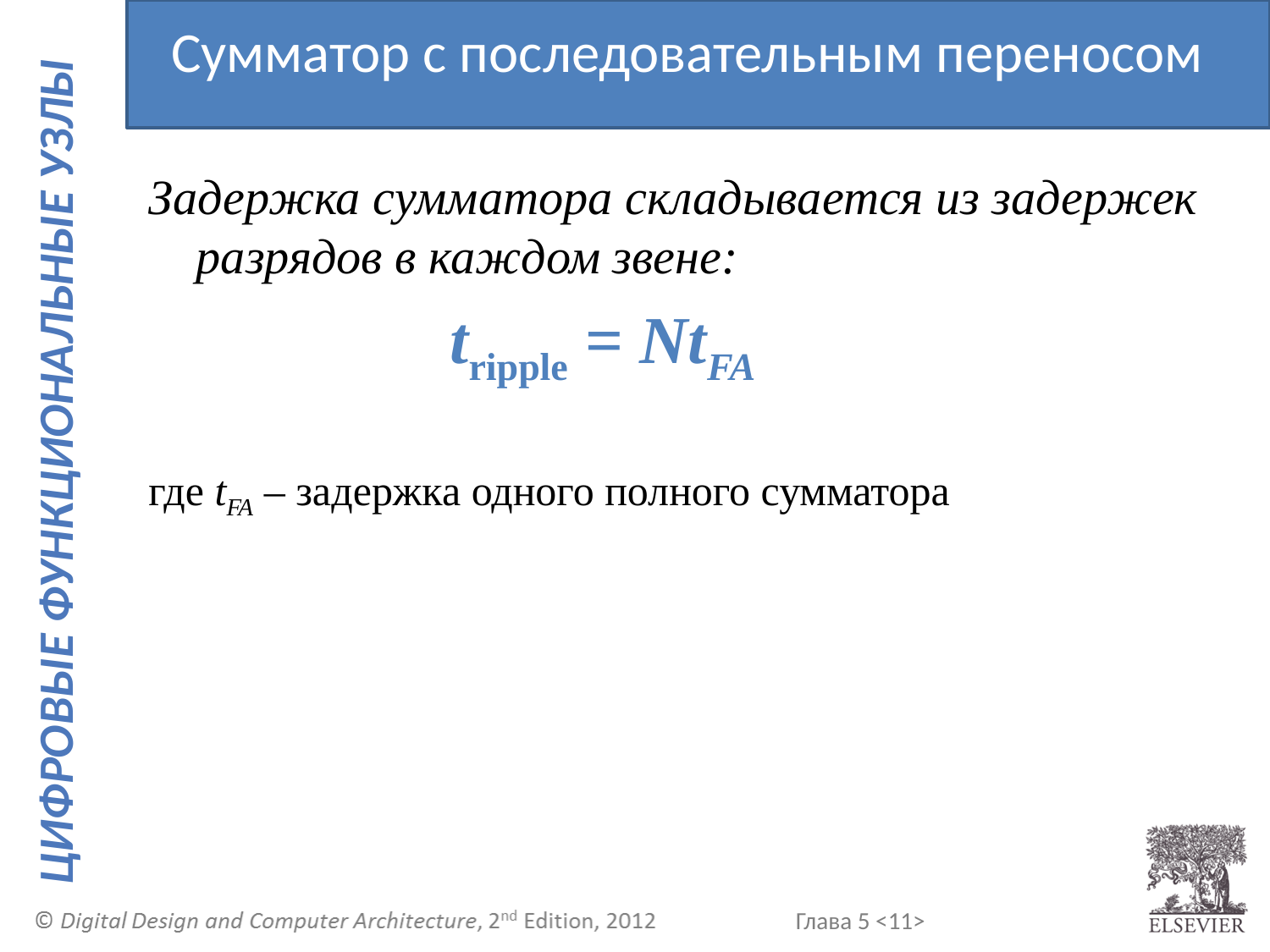

Сумматор с последовательным переносом
Задержка сумматора складывается из задержек разрядов в каждом звене:
			tripple = NtFA

где tFA – задержка одного полного сумматора